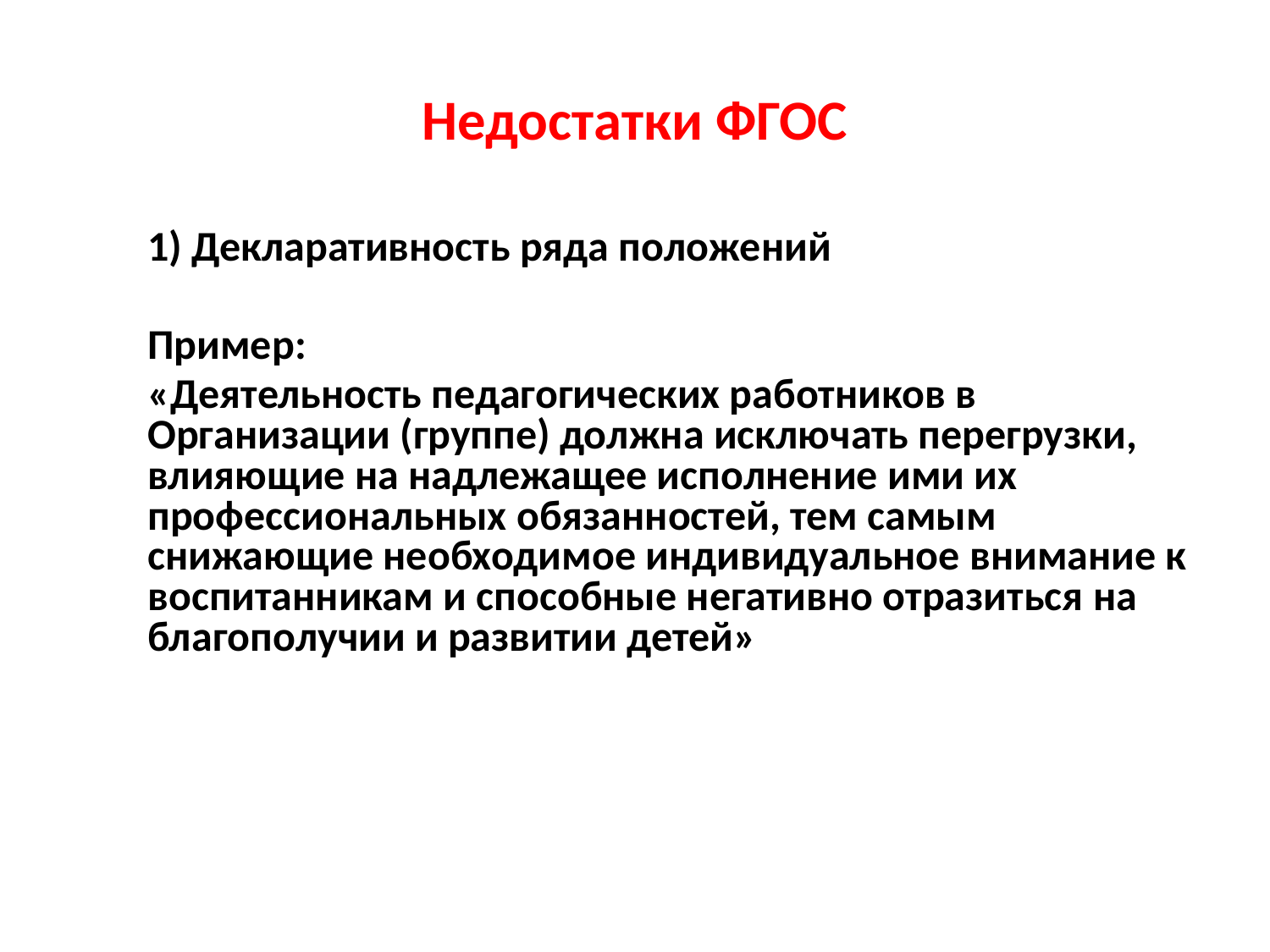

# Недостатки ФГОС
	1) Декларативность ряда положений

	Пример:
	«Деятельность педагогических работников в Организации (группе) должна исключать перегрузки, влияющие на надлежащее исполнение ими их профессиональных обязанностей, тем самым снижающие необходимое индивидуальное внимание к воспитанникам и способные негативно отразиться на благополучии и развитии детей»